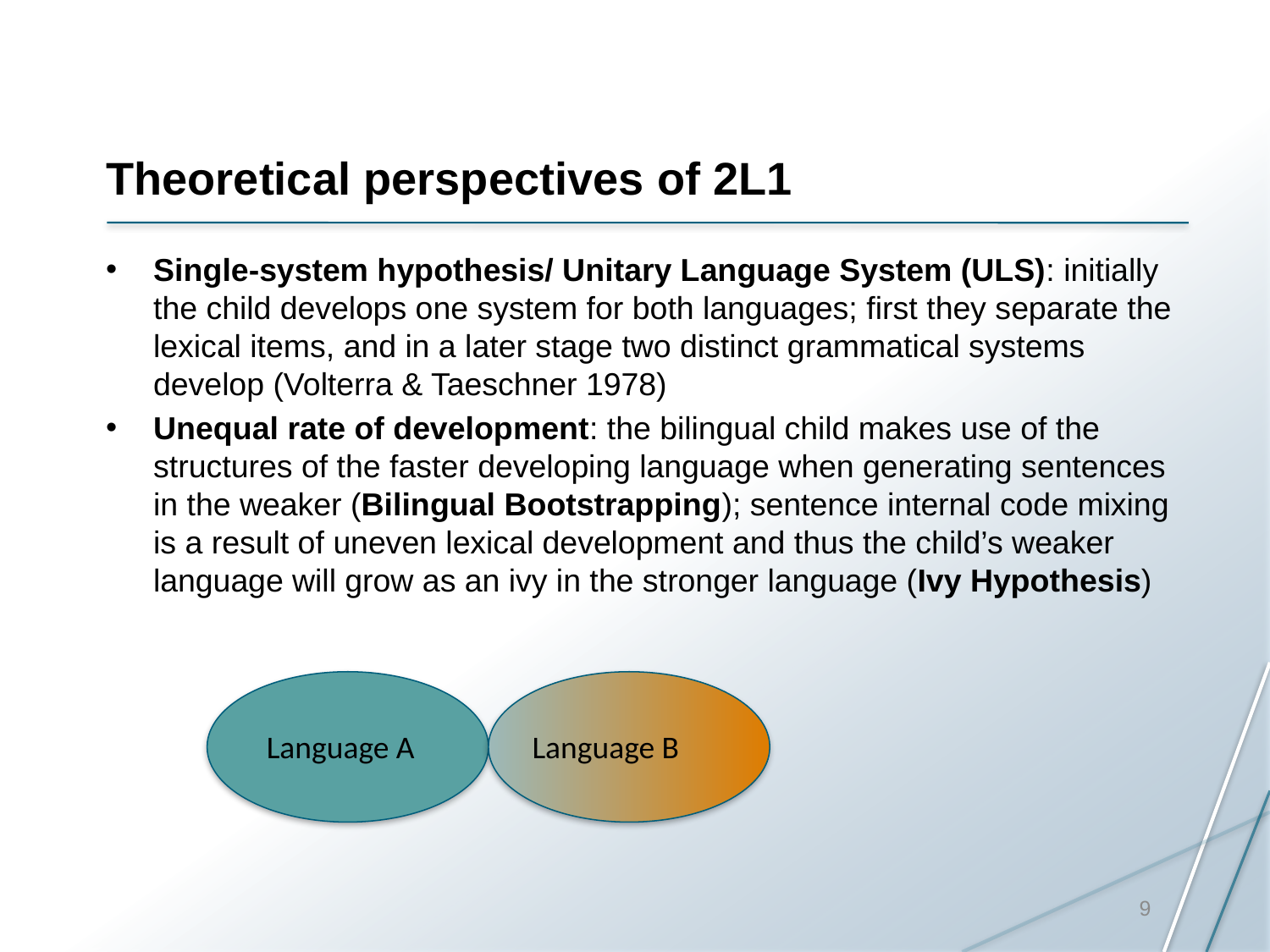

# Theoretical perspectives of 2L1
Single-system hypothesis/ Unitary Language System (ULS): initially the child develops one system for both languages; first they separate the lexical items, and in a later stage two distinct grammatical systems develop (Volterra & Taeschner 1978)
Unequal rate of development: the bilingual child makes use of the structures of the faster developing language when generating sentences in the weaker (Bilingual Bootstrapping); sentence internal code mixing is a result of uneven lexical development and thus the child’s weaker language will grow as an ivy in the stronger language (Ivy Hypothesis)

Language A
Language B
9